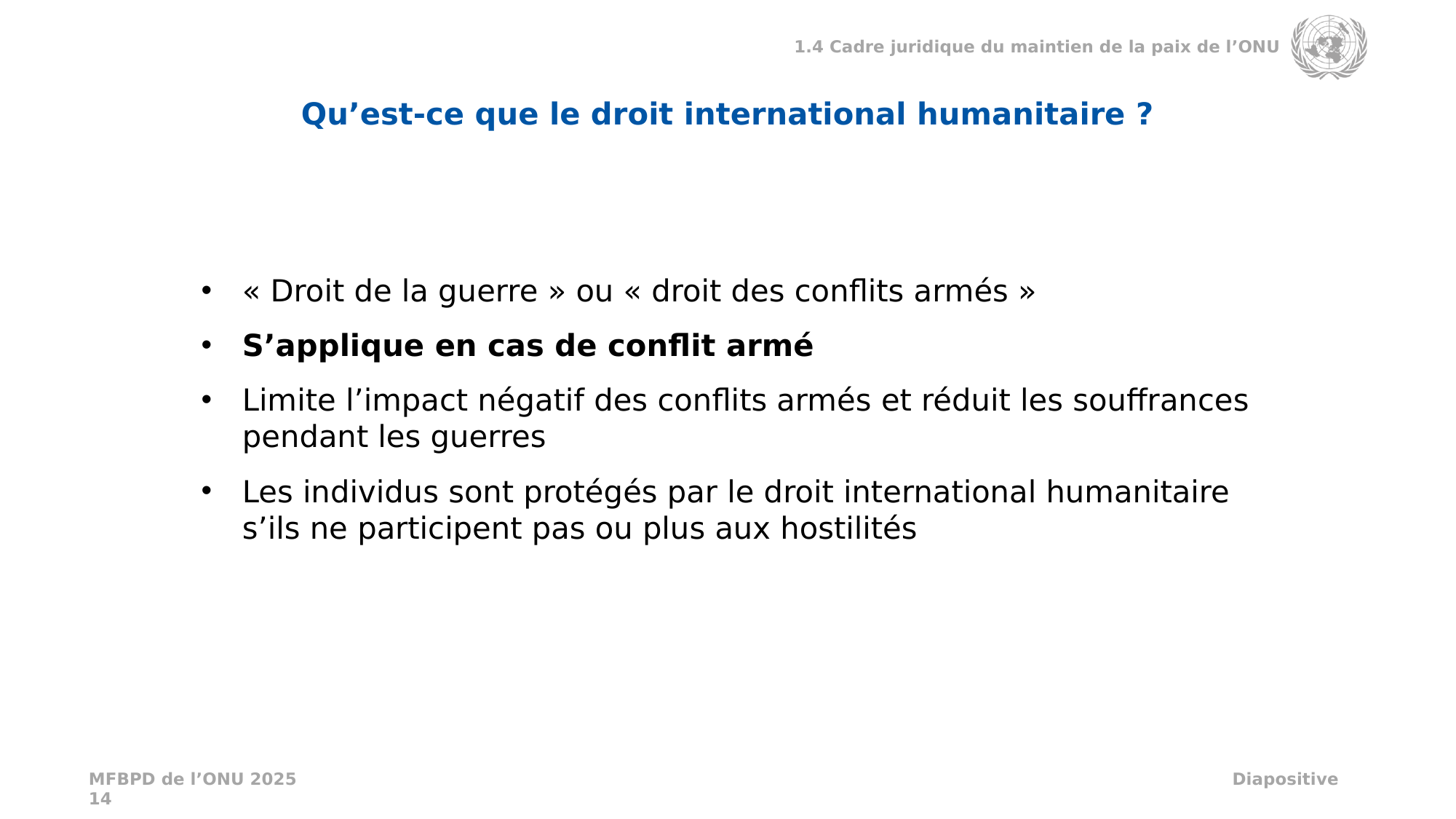

Qu’est-ce que le droit international humanitaire ?
« Droit de la guerre » ou « droit des conflits armés »
S’applique en cas de conflit armé
Limite l’impact négatif des conflits armés et réduit les souffrances pendant les guerres
Les individus sont protégés par le droit international humanitaire s’ils ne participent pas ou plus aux hostilités